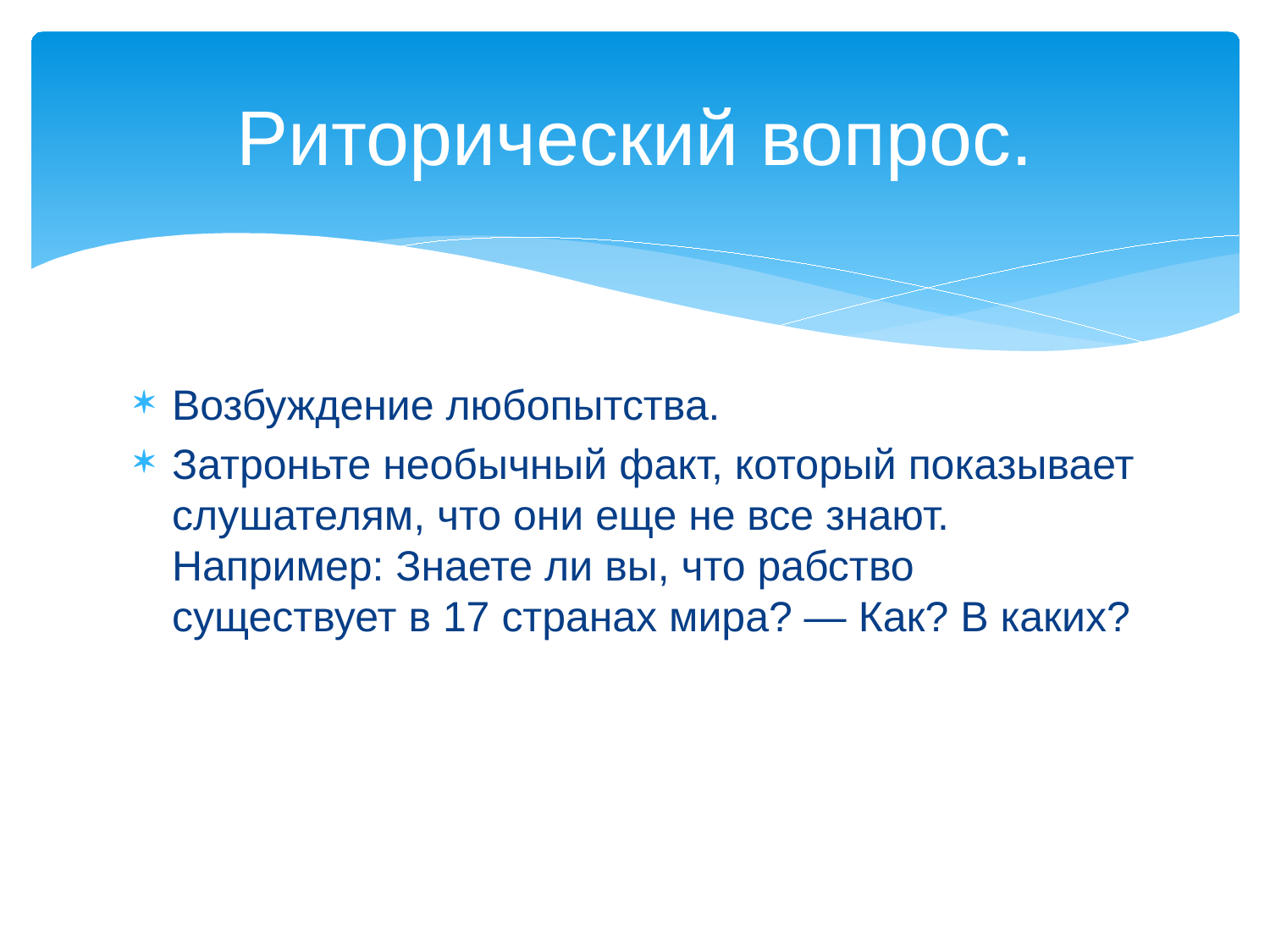

# Риторический вопрос.
Возбуждение любопытства.
Затроньте необычный факт, который показывает слушателям, что они еще не все знают. Например: Знаете ли вы, что рабство существует в 17 странах мира? — Как? В каких?